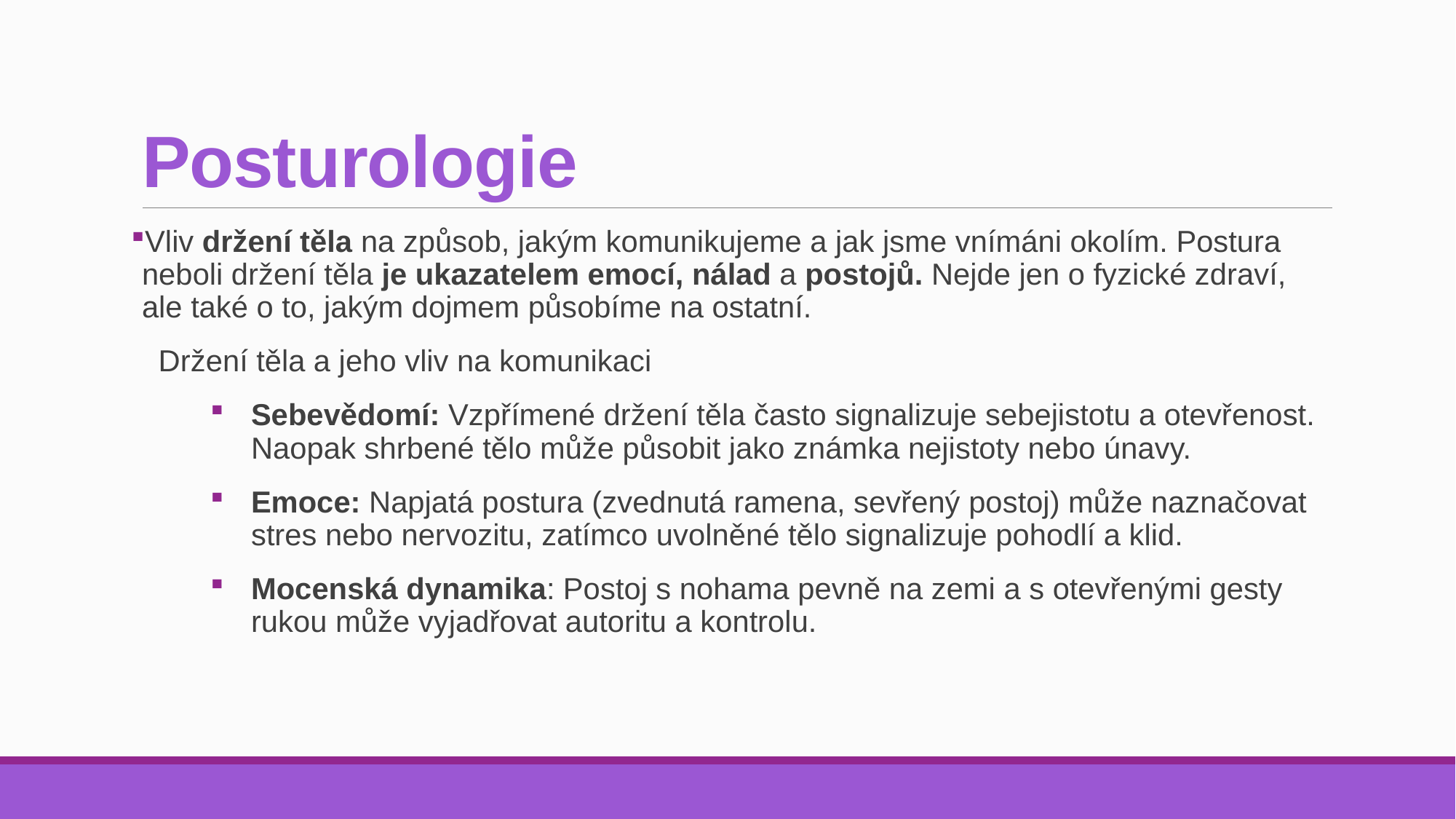

# Posturologie
Vliv držení těla na způsob, jakým komunikujeme a jak jsme vnímáni okolím. Postura neboli držení těla je ukazatelem emocí, nálad a postojů. Nejde jen o fyzické zdraví, ale také o to, jakým dojmem působíme na ostatní.
Držení těla a jeho vliv na komunikaci
Sebevědomí: Vzpřímené držení těla často signalizuje sebejistotu a otevřenost. Naopak shrbené tělo může působit jako známka nejistoty nebo únavy.
Emoce: Napjatá postura (zvednutá ramena, sevřený postoj) může naznačovat stres nebo nervozitu, zatímco uvolněné tělo signalizuje pohodlí a klid.
Mocenská dynamika: Postoj s nohama pevně na zemi a s otevřenými gesty rukou může vyjadřovat autoritu a kontrolu.